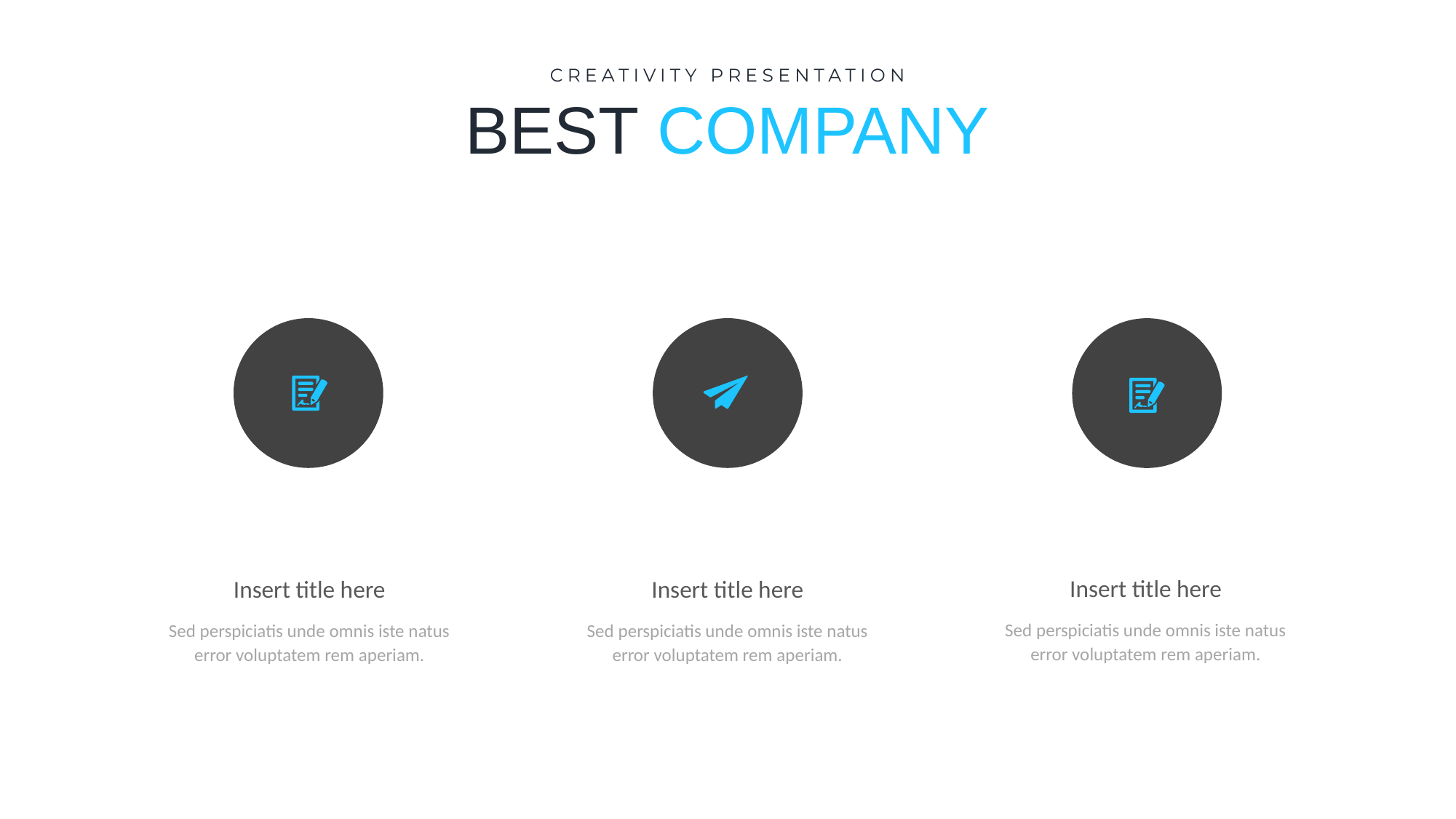

CREATIVITY PRESENTATION
BEST COMPANY

Insert title here
Insert title here
Insert title here
Sed perspiciatis unde omnis iste natus error voluptatem rem aperiam.
Sed perspiciatis unde omnis iste natus error voluptatem rem aperiam.
Sed perspiciatis unde omnis iste natus error voluptatem rem aperiam.